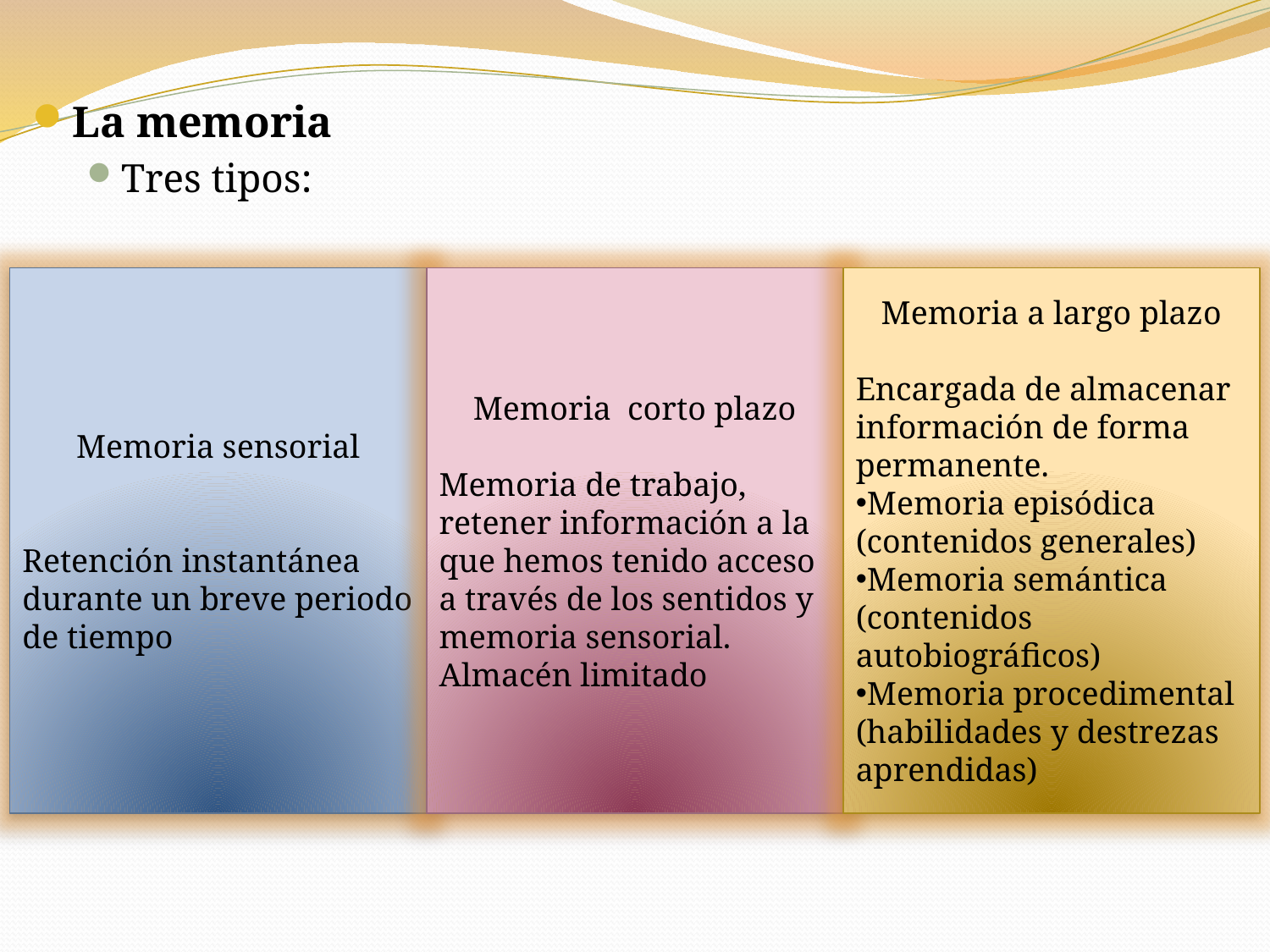

La memoria
Tres tipos:

Memoria sensorial

Retención instantánea durante un breve periodo de tiempo
Memoria  corto plazo

Memoria de trabajo, retener información a la que hemos tenido acceso a través de los sentidos y memoria sensorial. Almacén limitado
Memoria a largo plazo

Encargada de almacenar información de forma permanente.
Memoria episódica (contenidos generales)
Memoria semántica (contenidos autobiográficos)
Memoria procedimental  (habilidades y destrezas aprendidas)